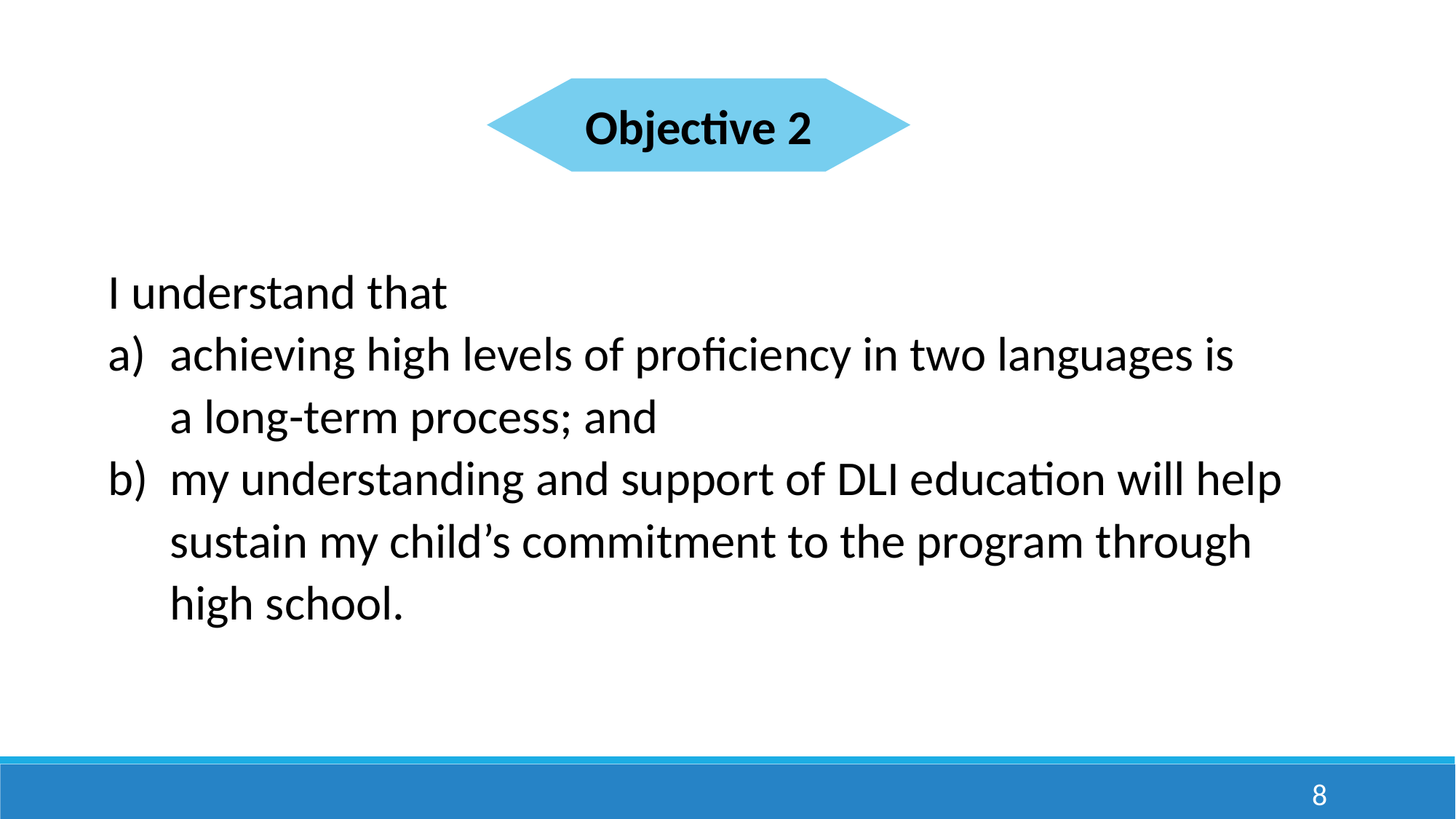

Objective 2
I understand that
achieving high levels of proficiency in two languages is
a long-term process; and
my understanding and support of DLI education will help sustain my child’s commitment to the program through high school.
8